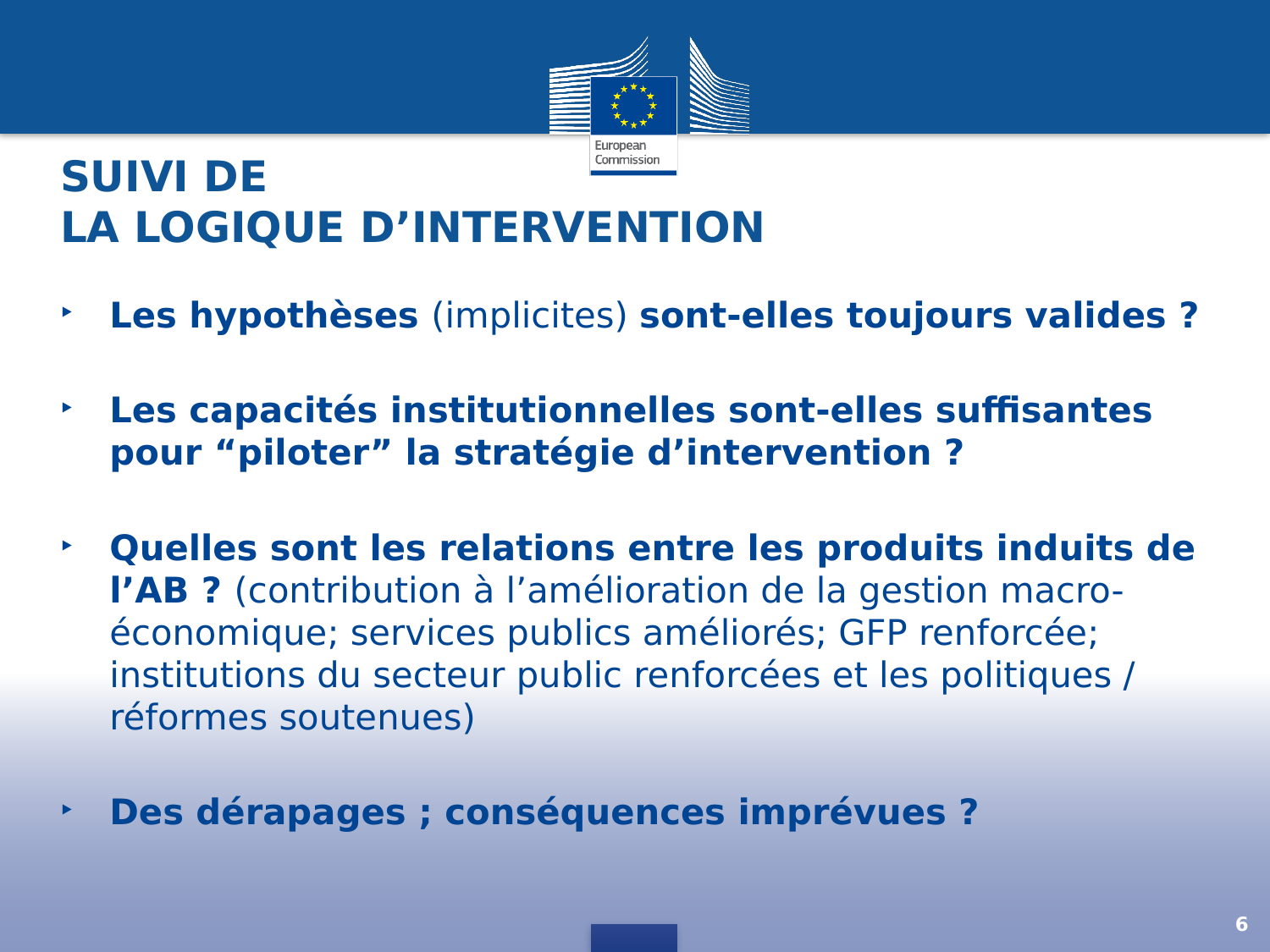

# Suivi de la logique d’intervention
Les hypothèses (implicites) sont-elles toujours valides ?
Les capacités institutionnelles sont-elles suffisantes pour “piloter” la stratégie d’intervention ?
Quelles sont les relations entre les produits induits de l’AB ? (contribution à l’amélioration de la gestion macro-économique; services publics améliorés; GFP renforcée; institutions du secteur public renforcées et les politiques / réformes soutenues)
Des dérapages ; conséquences imprévues ?

6